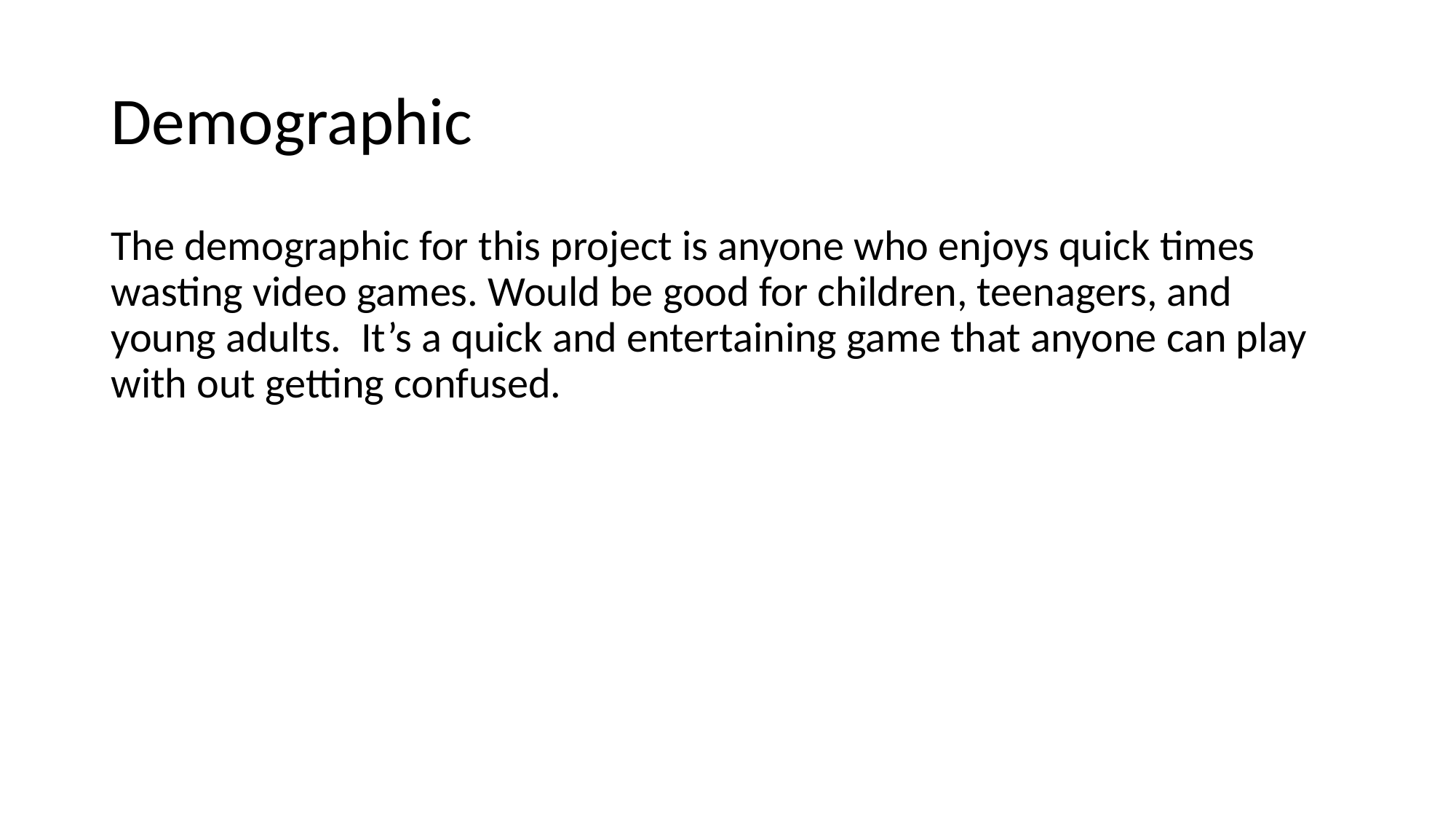

# Demographic
The demographic for this project is anyone who enjoys quick times wasting video games. Would be good for children, teenagers, and young adults.  It’s a quick and entertaining game that anyone can play with out getting confused.